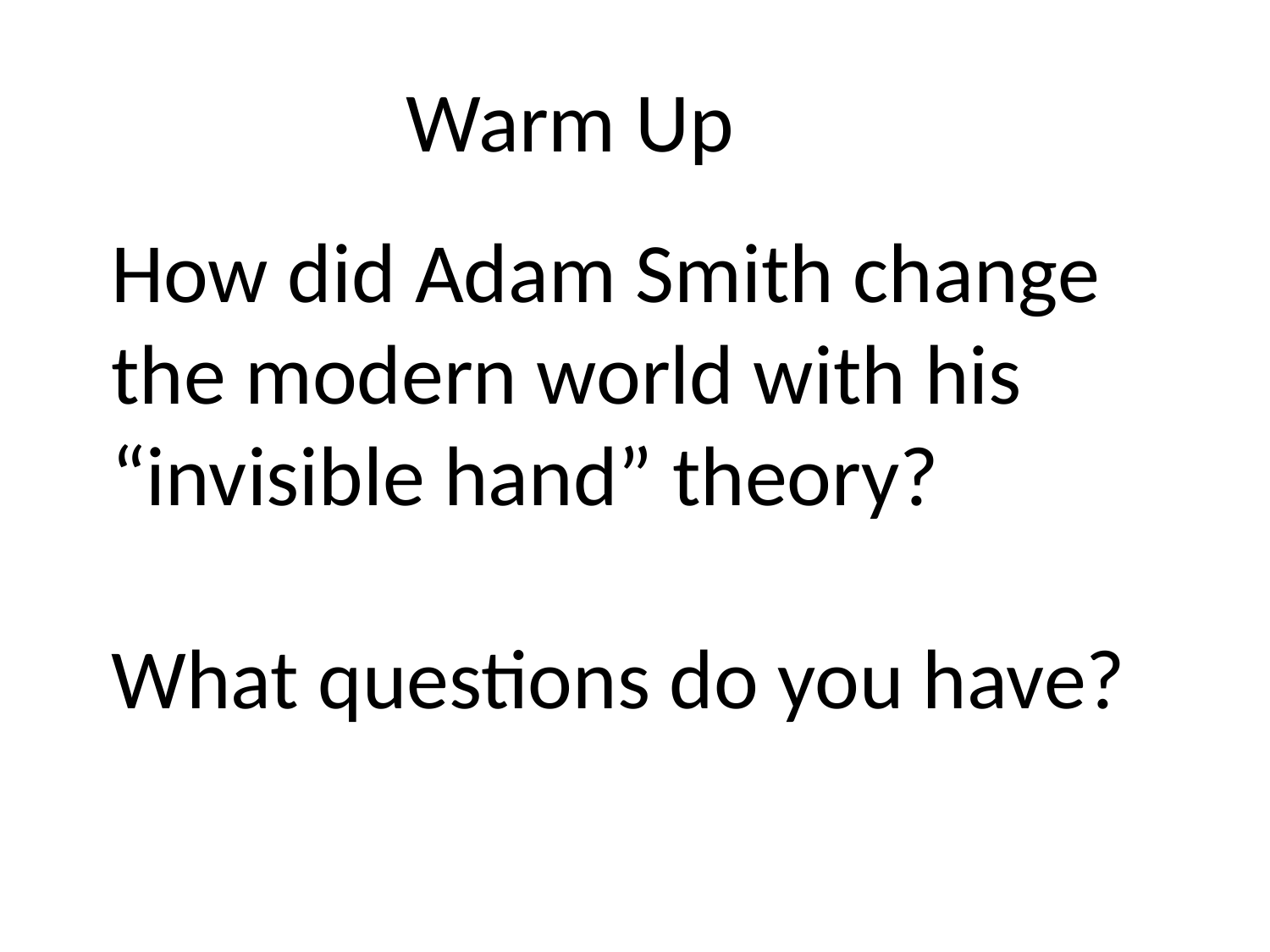

Warm Up
How did Adam Smith change the modern world with his “invisible hand” theory?

What questions do you have?